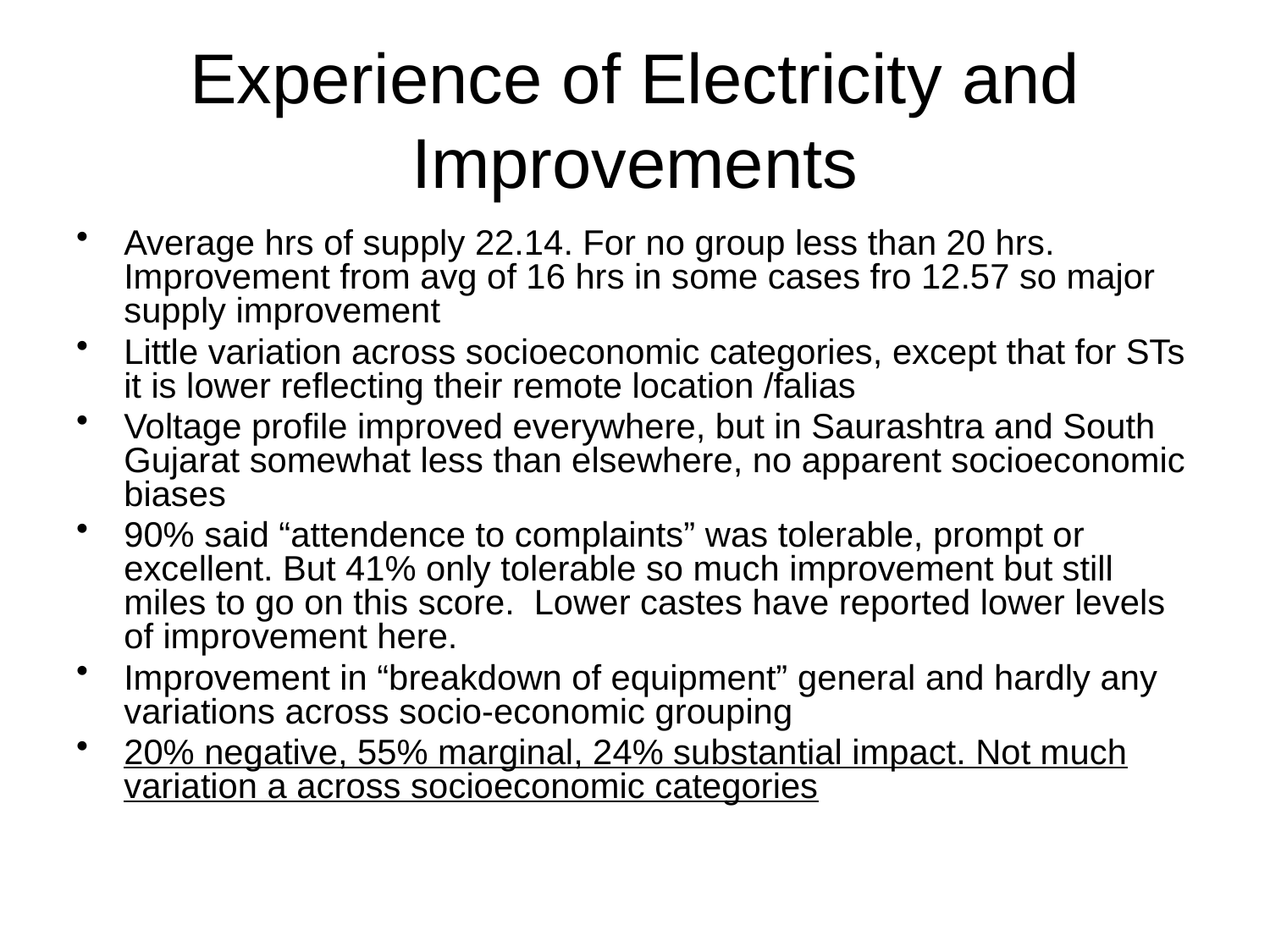

# Experience of Electricity and Improvements
Average hrs of supply 22.14. For no group less than 20 hrs. Improvement from avg of 16 hrs in some cases fro 12.57 so major supply improvement
Little variation across socioeconomic categories, except that for STs it is lower reflecting their remote location /falias
Voltage profile improved everywhere, but in Saurashtra and South Gujarat somewhat less than elsewhere, no apparent socioeconomic biases
90% said “attendence to complaints” was tolerable, prompt or excellent. But 41% only tolerable so much improvement but still miles to go on this score.  Lower castes have reported lower levels of improvement here.
Improvement in “breakdown of equipment” general and hardly any variations across socio-economic grouping
20% negative, 55% marginal, 24% substantial impact. Not much variation a across socioeconomic categories